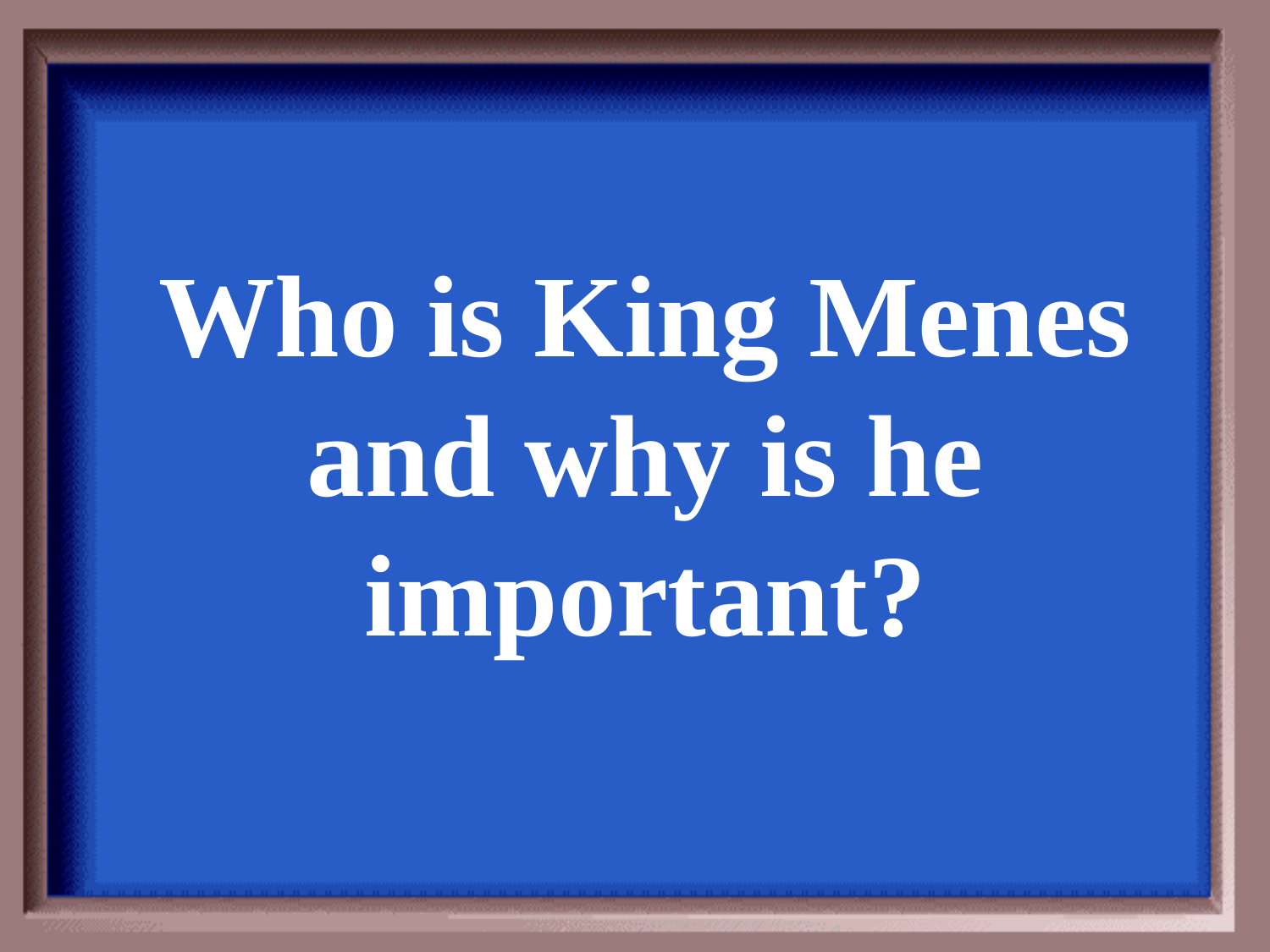

Who is King Menes and why is he important?